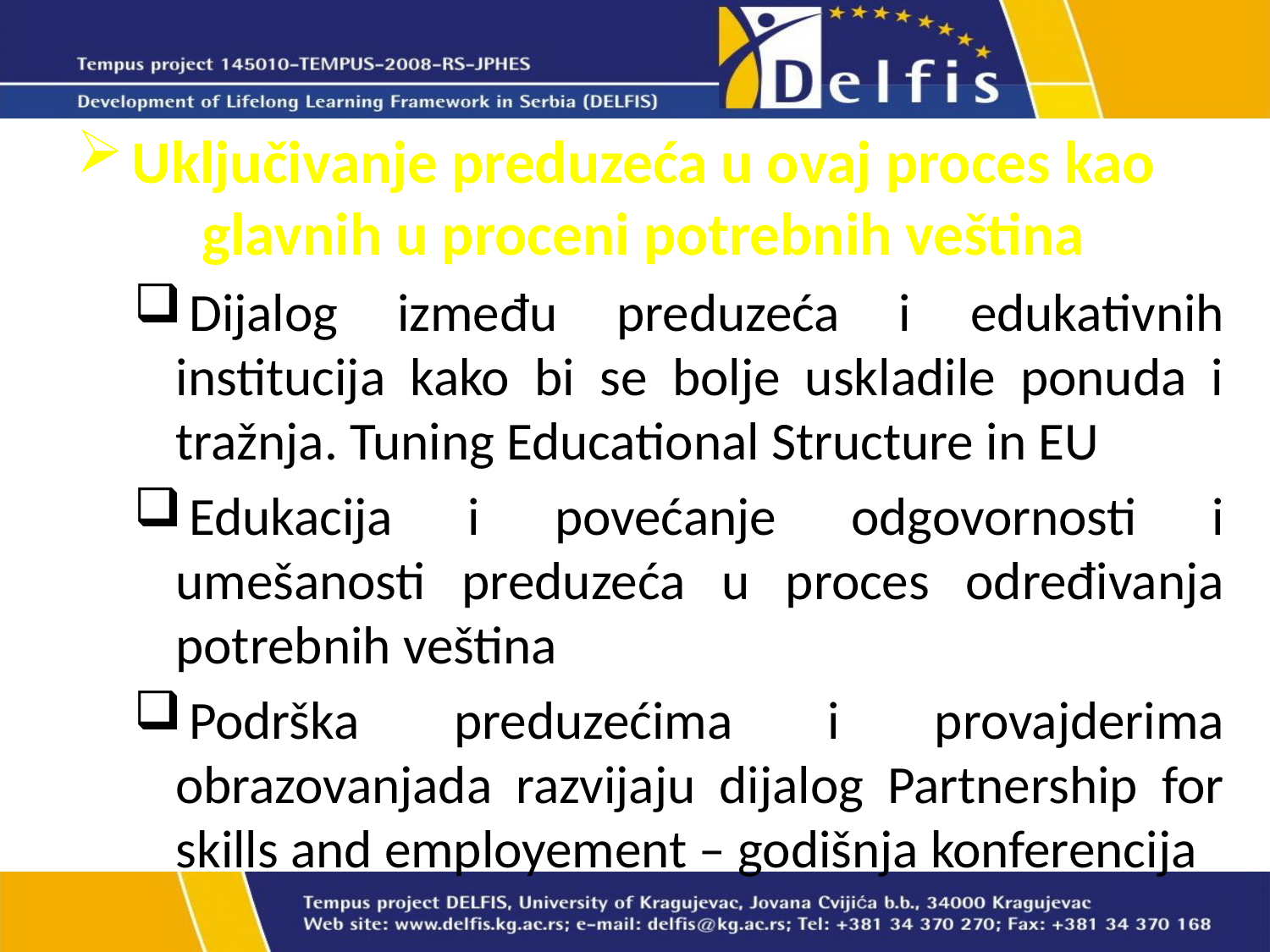

#
Uključivanje preduzeća u ovaj proces kao glavnih u proceni potrebnih veština
Dijalog između preduzeća i edukativnih institucija kako bi se bolje uskladile ponuda i tražnja. Tuning Educational Structure in EU
Edukacija i povećanje odgovornosti i umešanosti preduzeća u proces određivanja potrebnih veština
Podrška preduzećima i provajderima obrazovanjada razvijaju dijalog Partnership for skills and employement – godišnja konferencija